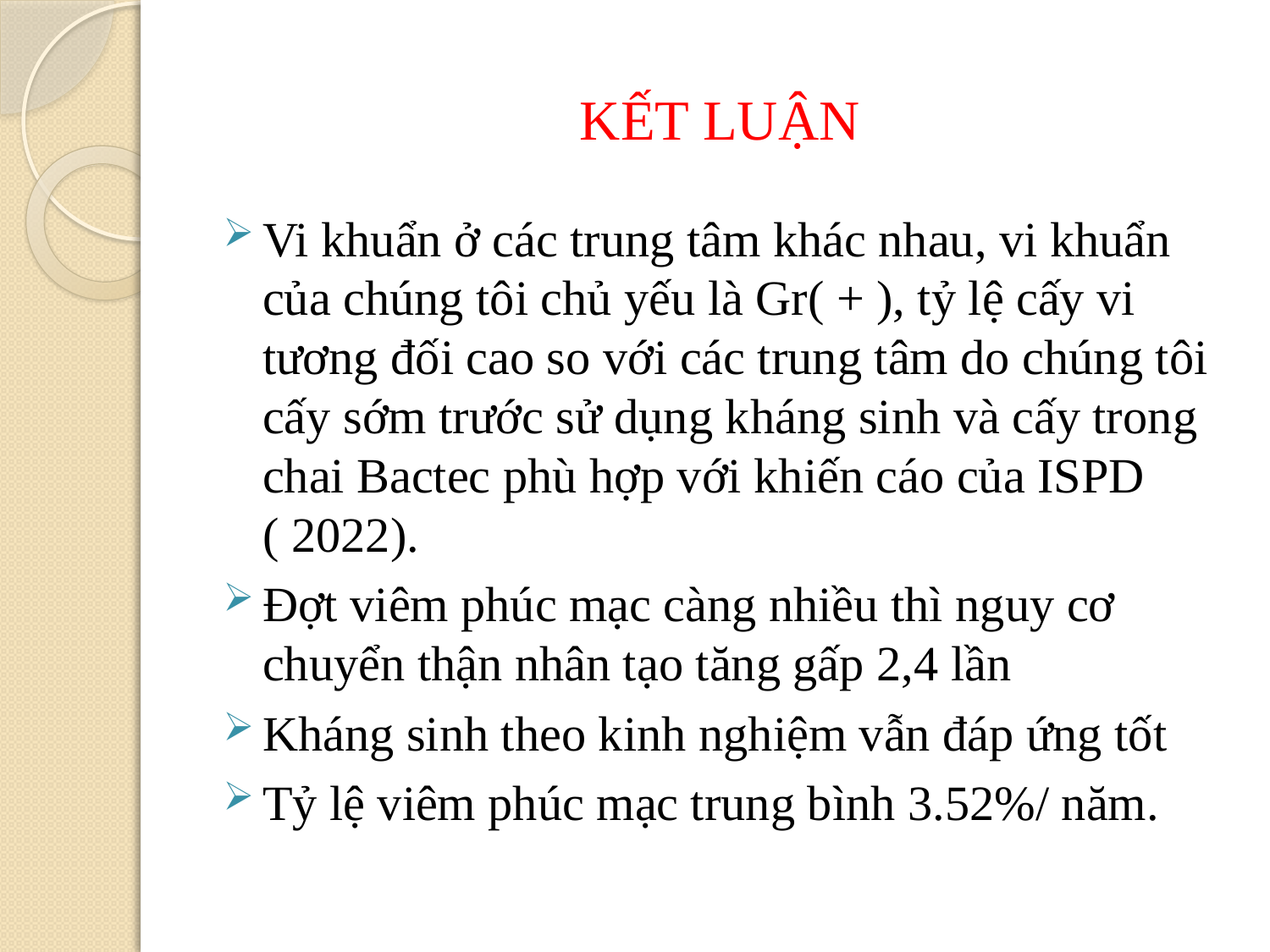

# KẾT LUẬN
Vi khuẩn ở các trung tâm khác nhau, vi khuẩn của chúng tôi chủ yếu là Gr( + ), tỷ lệ cấy vi tương đối cao so với các trung tâm do chúng tôi cấy sớm trước sử dụng kháng sinh và cấy trong chai Bactec phù hợp với khiến cáo của ISPD ( 2022).
Đợt viêm phúc mạc càng nhiều thì nguy cơ chuyển thận nhân tạo tăng gấp 2,4 lần
Kháng sinh theo kinh nghiệm vẫn đáp ứng tốt
Tỷ lệ viêm phúc mạc trung bình 3.52%/ năm.